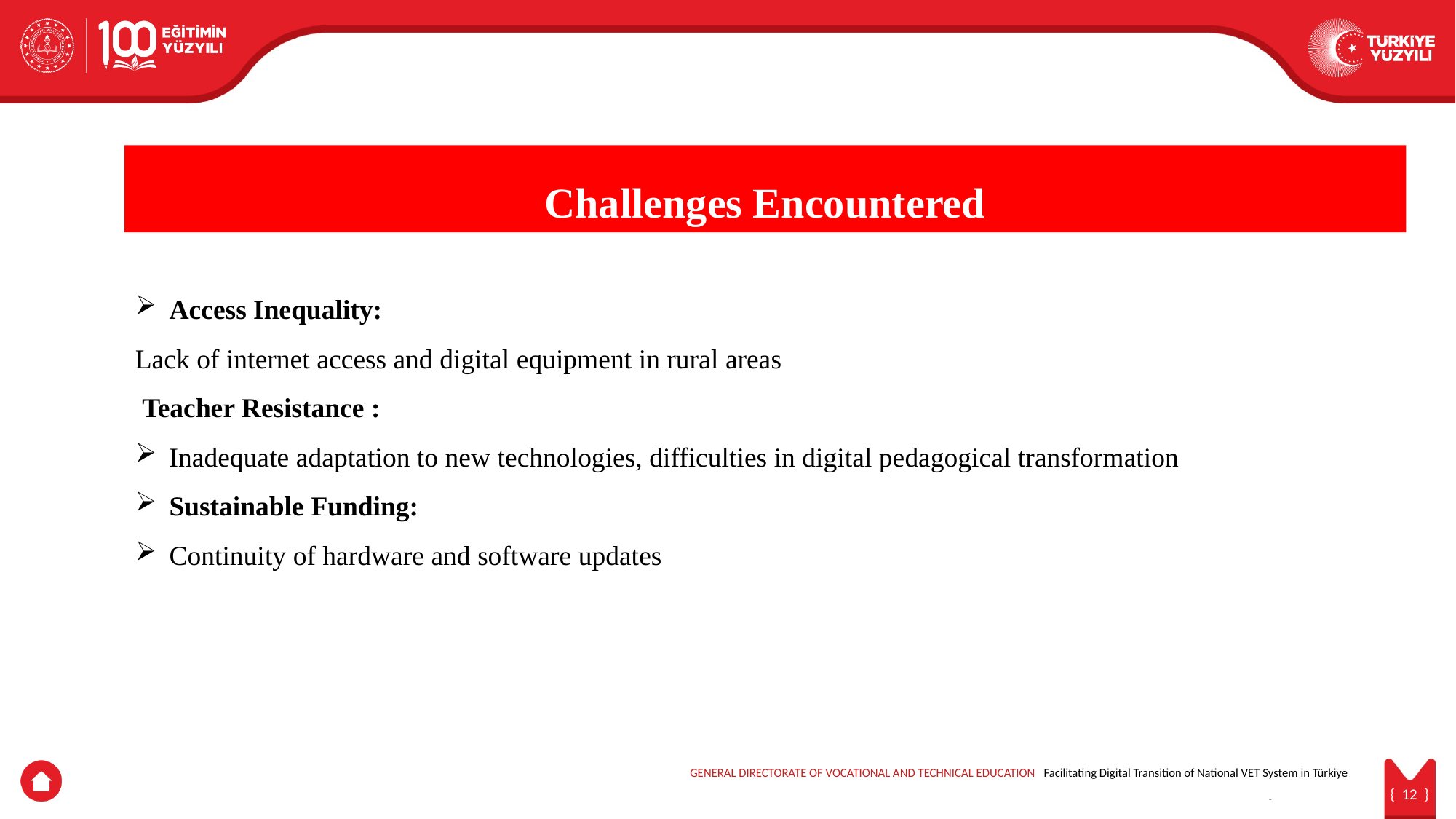

Challenges Encountered
Access Inequality:
Lack of internet access and digital equipment in rural areas
 Teacher Resistance :
Inadequate adaptation to new technologies, difficulties in digital pedagogical transformation
Sustainable Funding:
Continuity of hardware and software updates
GENERAL DIRECTORATE OF VOCATIONAL AND TECHNICAL EDUCATION   Facilitating Digital Transition of National VET System in Türkiye